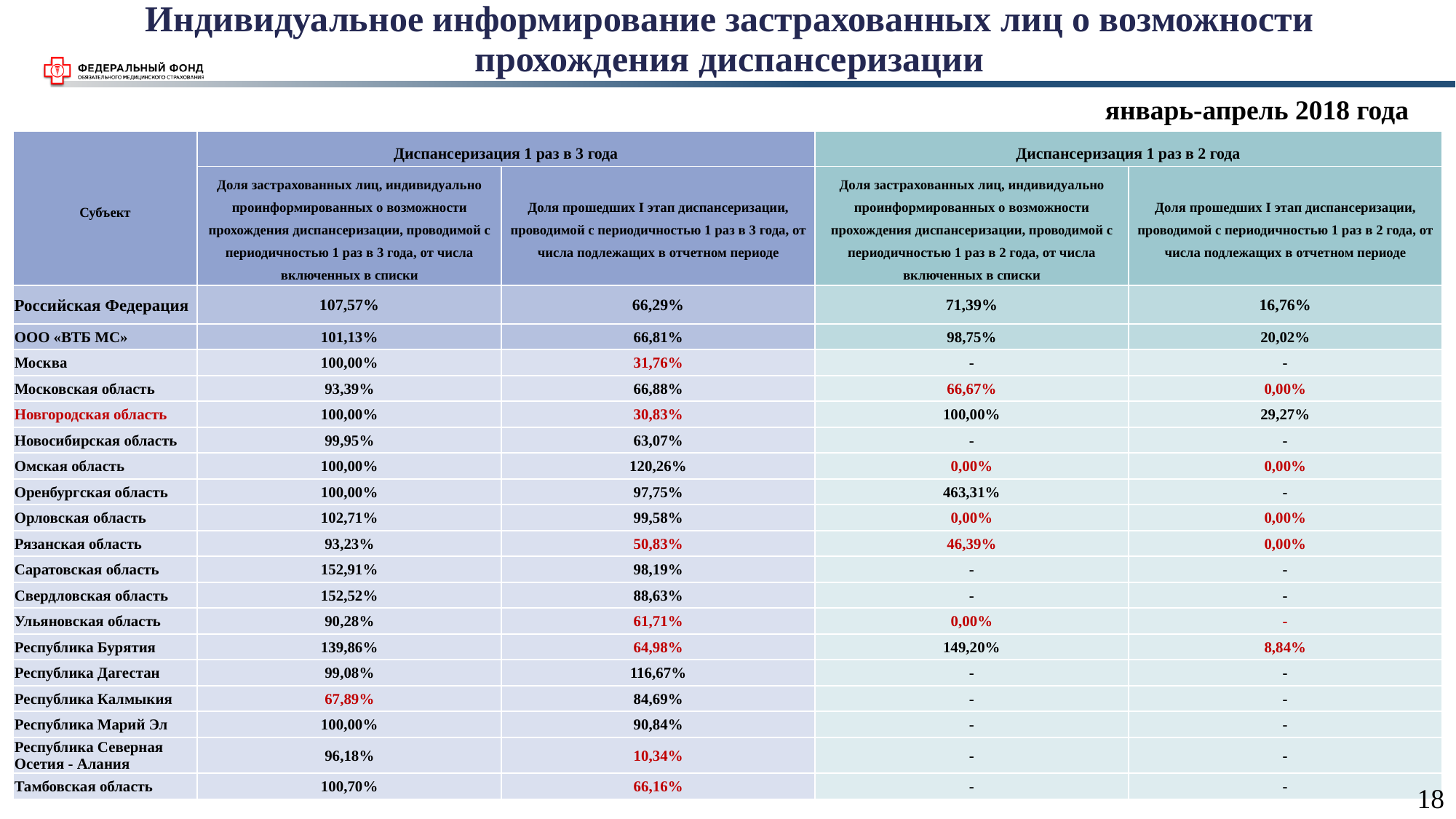

Индивидуальное информирование застрахованных лиц о возможности прохождения диспансеризации
январь-апрель 2018 года
| Субъект | Диспансеризация 1 раз в 3 года |  | Диспансеризация 1 раз в 2 года |  |
| --- | --- | --- | --- | --- |
|  | Доля застрахованных лиц, индивидуально проинформированных о возможности прохождения диспансеризации, проводимой с периодичностью 1 раз в 3 года, от числа включенных в списки | Доля прошедших I этап диспансеризации, проводимой с периодичностью 1 раз в 3 года, от числа подлежащих в отчетном периоде | Доля застрахованных лиц, индивидуально проинформированных о возможности прохождения диспансеризации, проводимой с периодичностью 1 раз в 2 года, от числа включенных в списки | Доля прошедших I этап диспансеризации, проводимой с периодичностью 1 раз в 2 года, от числа подлежащих в отчетном периоде |
| Российская Федерация | 107,57% | 66,29% | 71,39% | 16,76% |
| ООО «ВТБ МС» | 101,13% | 66,81% | 98,75% | 20,02% |
| Москва | 100,00% | 31,76% | - | - |
| Московская область | 93,39% | 66,88% | 66,67% | 0,00% |
| Новгородская область | 100,00% | 30,83% | 100,00% | 29,27% |
| Новосибирская область | 99,95% | 63,07% | - | - |
| Омская область | 100,00% | 120,26% | 0,00% | 0,00% |
| Оренбургская область | 100,00% | 97,75% | 463,31% | - |
| Орловская область | 102,71% | 99,58% | 0,00% | 0,00% |
| Рязанская область | 93,23% | 50,83% | 46,39% | 0,00% |
| Саратовская область | 152,91% | 98,19% | - | - |
| Свердловская область | 152,52% | 88,63% | - | - |
| Ульяновская область | 90,28% | 61,71% | 0,00% | - |
| Республика Бурятия | 139,86% | 64,98% | 149,20% | 8,84% |
| Республика Дагестан | 99,08% | 116,67% | - | - |
| Республика Калмыкия | 67,89% | 84,69% | - | - |
| Республика Марий Эл | 100,00% | 90,84% | - | - |
| Республика Северная Осетия - Алания | 96,18% | 10,34% | - | - |
| Тамбовская область | 100,70% | 66,16% | - | - |
18